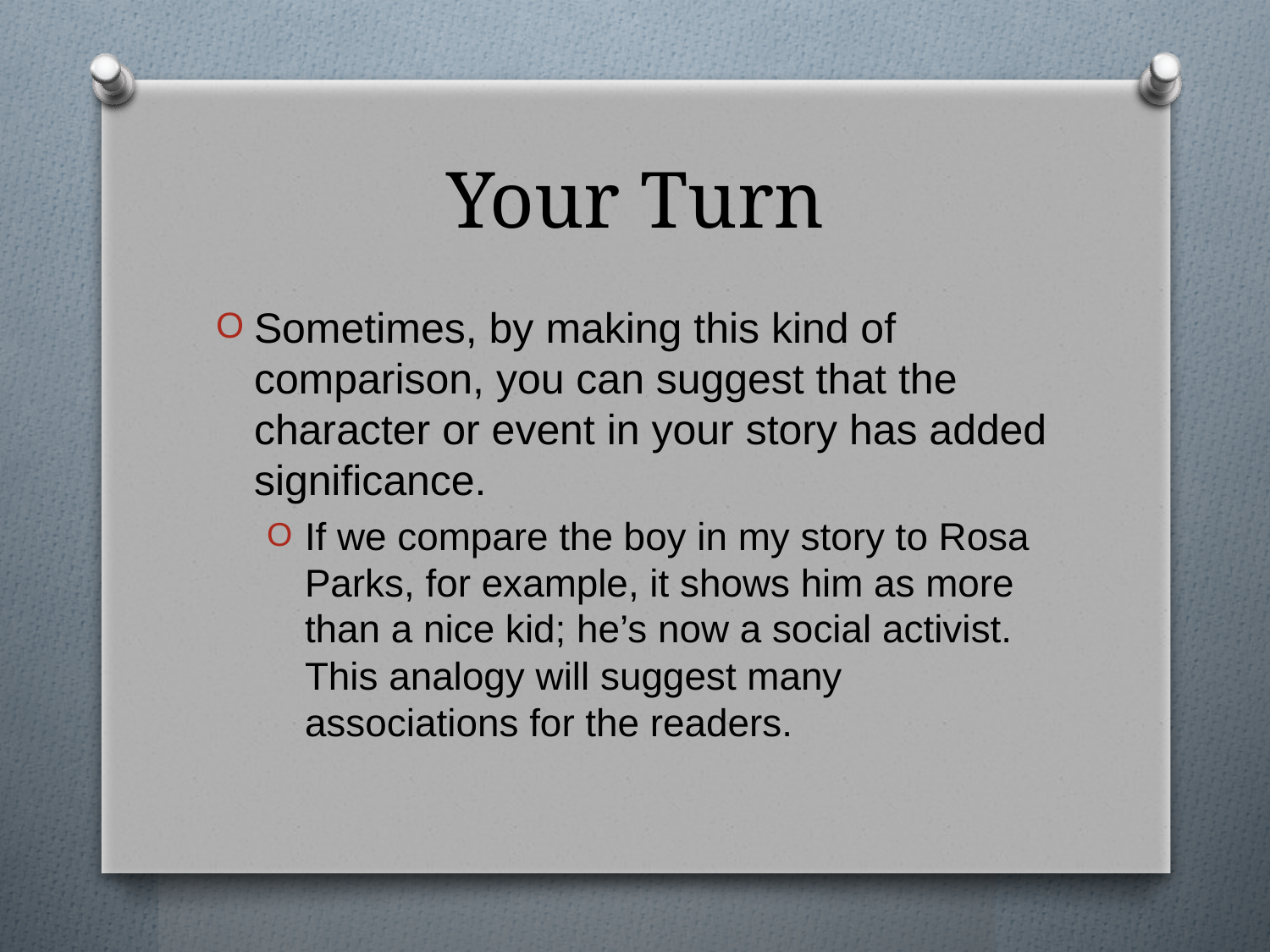

# Your Turn
Sometimes, by making this kind of comparison, you can suggest that the character or event in your story has added significance.
If we compare the boy in my story to Rosa Parks, for example, it shows him as more than a nice kid; he’s now a social activist. This analogy will suggest many associations for the readers.